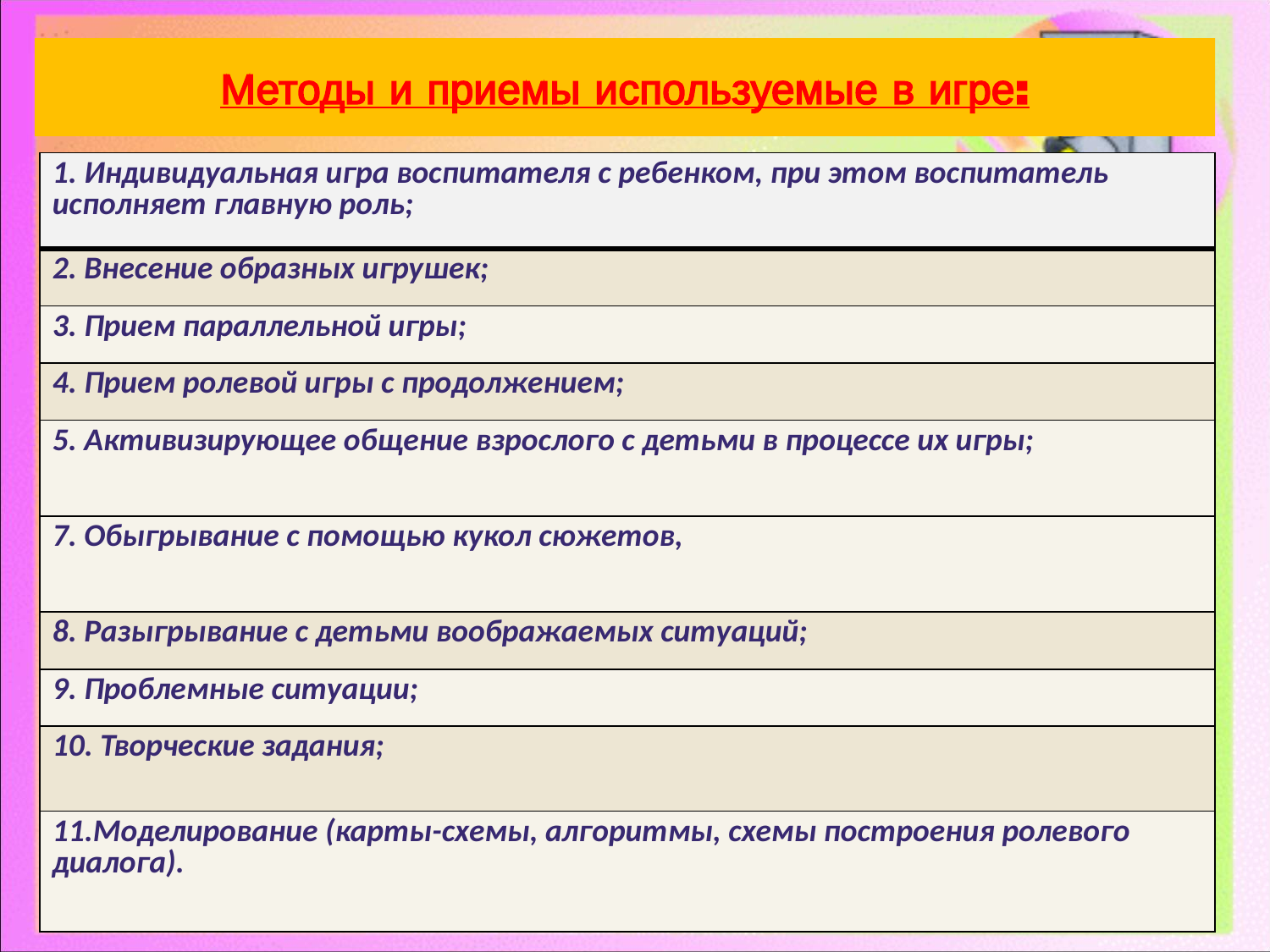

# Методы и приемы используемые в игре:
Методы
 и приемы:

| 1. Индивидуальная игра воспитателя с ребенком, при этом воспитатель исполняет главную роль; |
| --- |
| 2. Внесение образных игрушек; |
| 3. Прием параллельной игры; |
| 4. Прием ролевой игры с продолжением; |
| 5. Активизирующее общение взрослого с детьми в процессе их игры; |
| 7. Обыгрывание с помощью кукол сюжетов, |
| 8. Разыгрывание с детьми воображаемых ситуаций; |
| 9. Проблемные ситуации; |
| 10. Творческие задания; |
| 11.Моделирование (карты-схемы, алгоритмы, схемы построения ролевого диалога). |